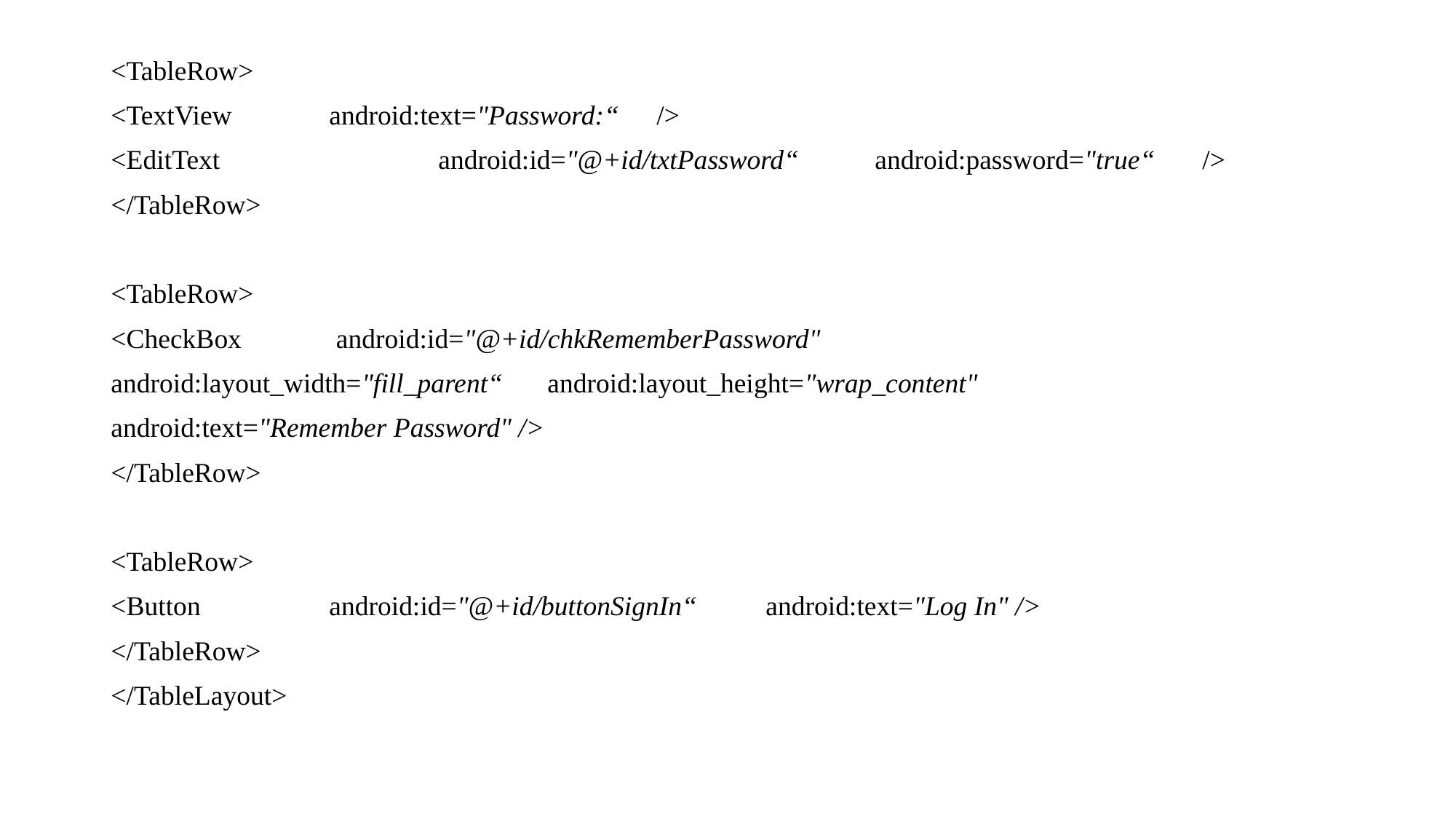

<TableRow>
<TextView	android:text="Password:“	/>
<EditText		android:id="@+id/txtPassword“	android:password="true“	/>
</TableRow>

<TableRow>
<CheckBox	 android:id="@+id/chkRememberPassword"
android:layout_width="fill_parent“ 	android:layout_height="wrap_content"
android:text="Remember Password" />
</TableRow>

<TableRow>
<Button		android:id="@+id/buttonSignIn“	android:text="Log In" />
</TableRow>
</TableLayout>